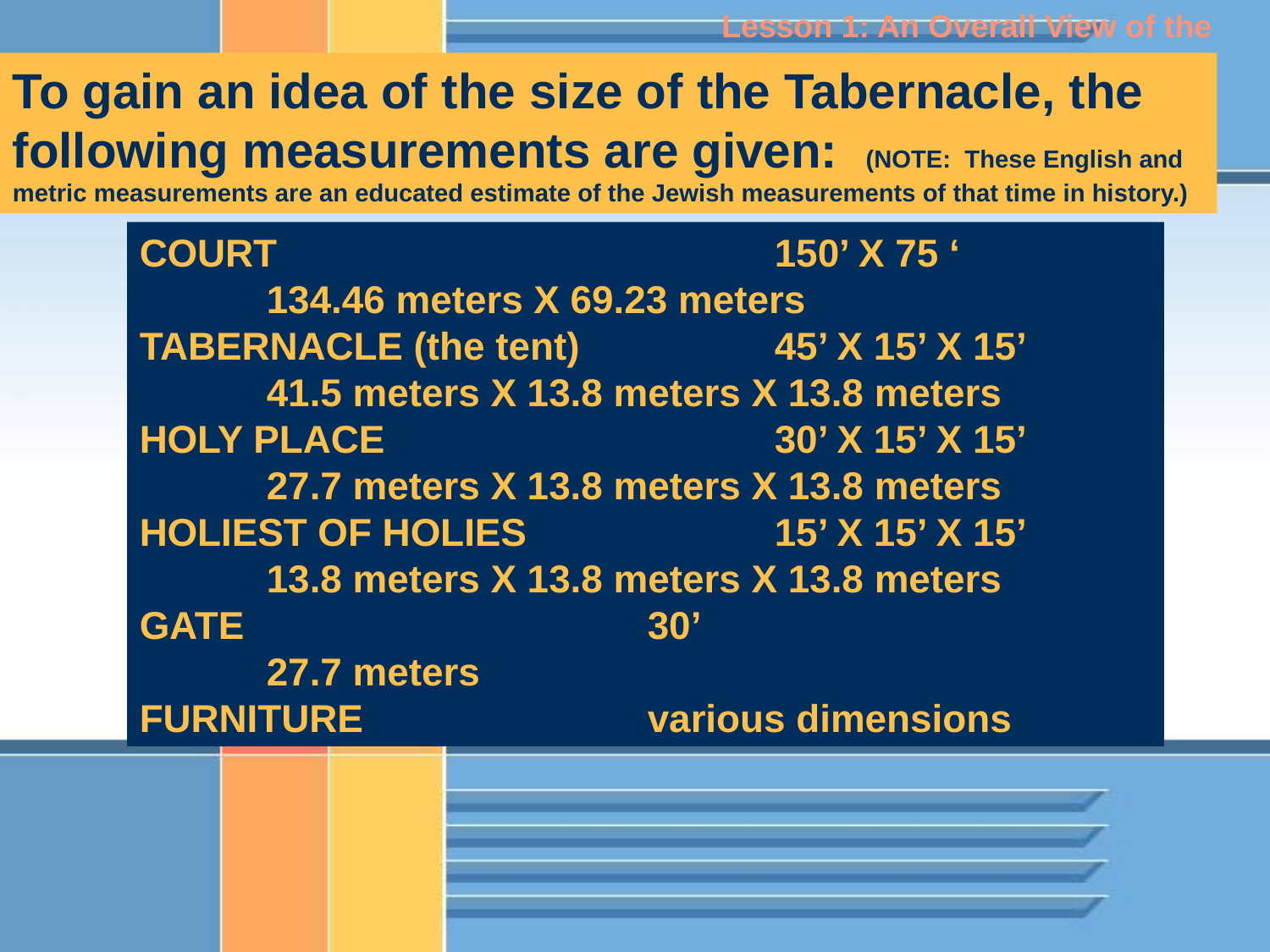

Lesson 1: An Overall View of the Tabernacle
To gain an idea of the size of the Tabernacle, the following measurements are given:  (NOTE:  These English and metric measurements are an educated estimate of the Jewish measurements of that time in history.)
COURT				150’ X 75 ‘
	134.46 meters X 69.23 meters
TABERNACLE (the tent)		45’ X 15’ X 15’
	41.5 meters X 13.8 meters X 13.8 meters
HOLY PLACE 			30’ X 15’ X 15’
	27.7 meters X 13.8 meters X 13.8 meters
HOLIEST OF HOLIES		15’ X 15’ X 15’
	13.8 meters X 13.8 meters X 13.8 meters
GATE				30’
	27.7 meters
FURNITURE			various dimensions